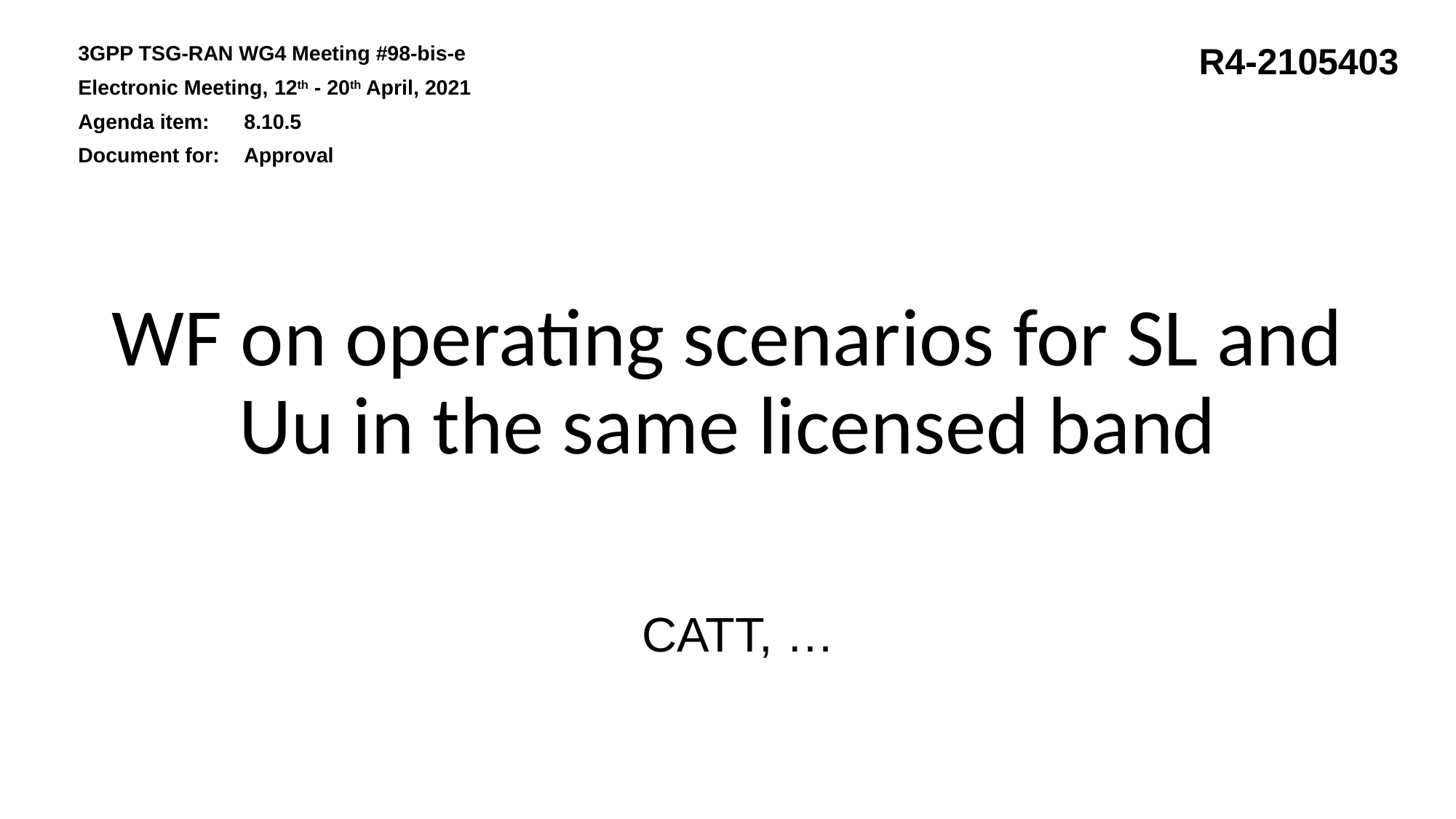

3GPP TSG-RAN WG4 Meeting #98-bis-e
Electronic Meeting, 12th - 20th April, 2021
Agenda item:	8.10.5
Document for:	Approval
R4-2105403
# WF on operating scenarios for SL and Uu in the same licensed band
CATT, …